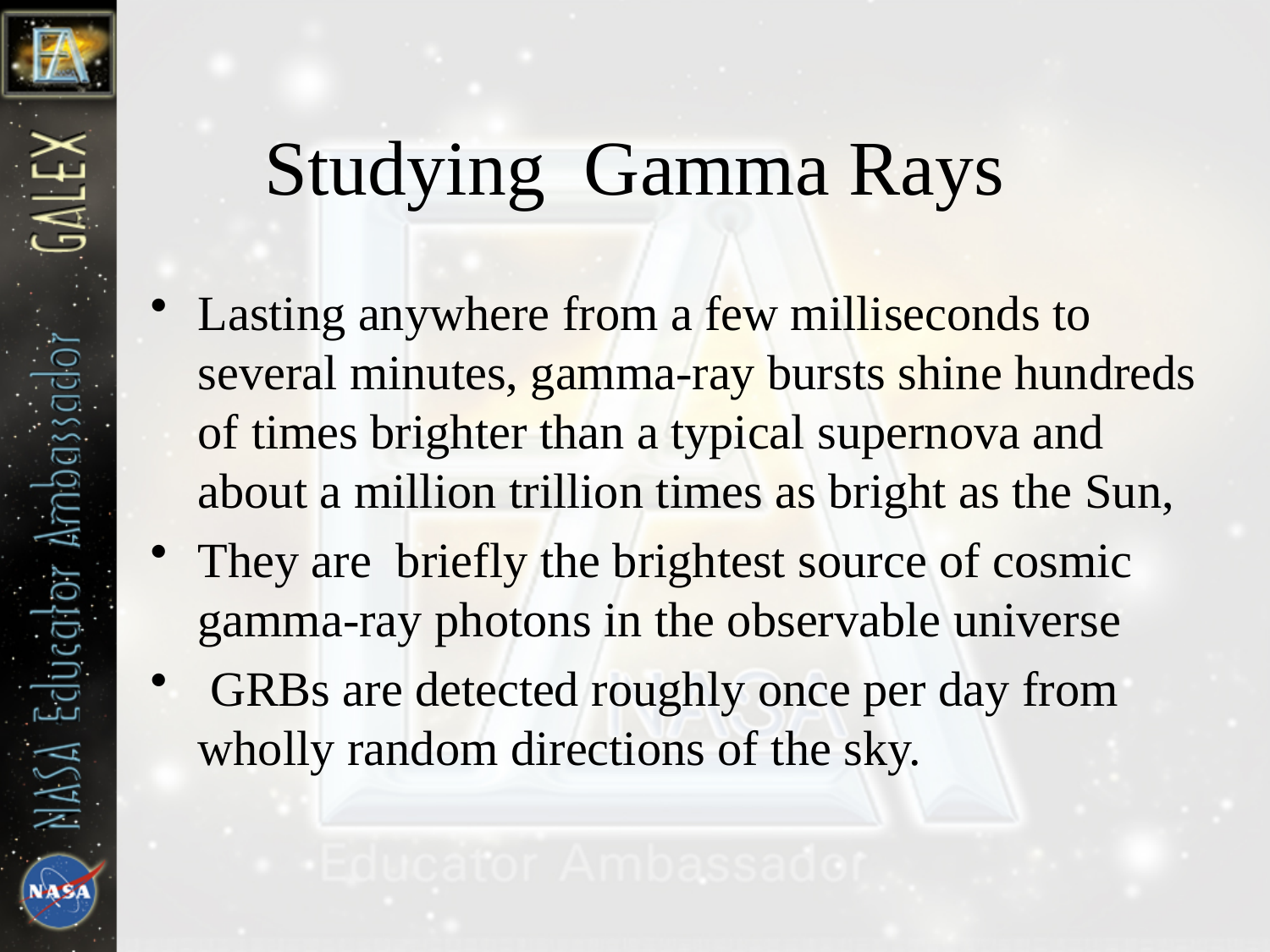

# Studying  Gamma Rays
Lasting anywhere from a few milliseconds to several minutes, gamma-ray bursts shine hundreds of times brighter than a typical supernova and about a million trillion times as bright as the Sun,
They are  briefly the brightest source of cosmic gamma-ray photons in the observable universe
 GRBs are detected roughly once per day from wholly random directions of the sky.